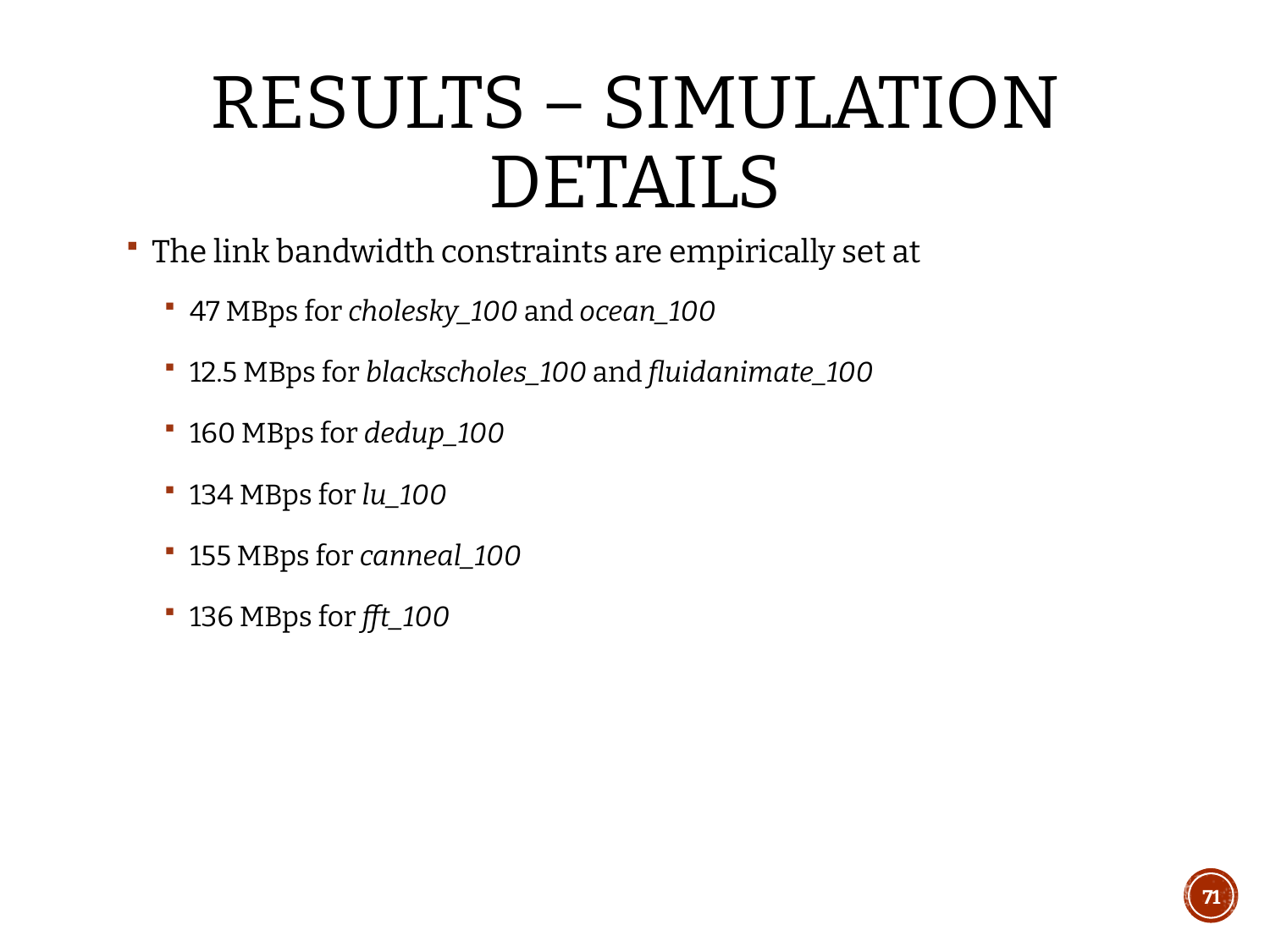

# Results – SIMULATION DETAILS
The link bandwidth constraints are empirically set at
47 MBps for cholesky_100 and ocean_100
12.5 MBps for blackscholes_100 and fluidanimate_100
160 MBps for dedup_100
134 MBps for lu_100
155 MBps for canneal_100
136 MBps for fft_100
71